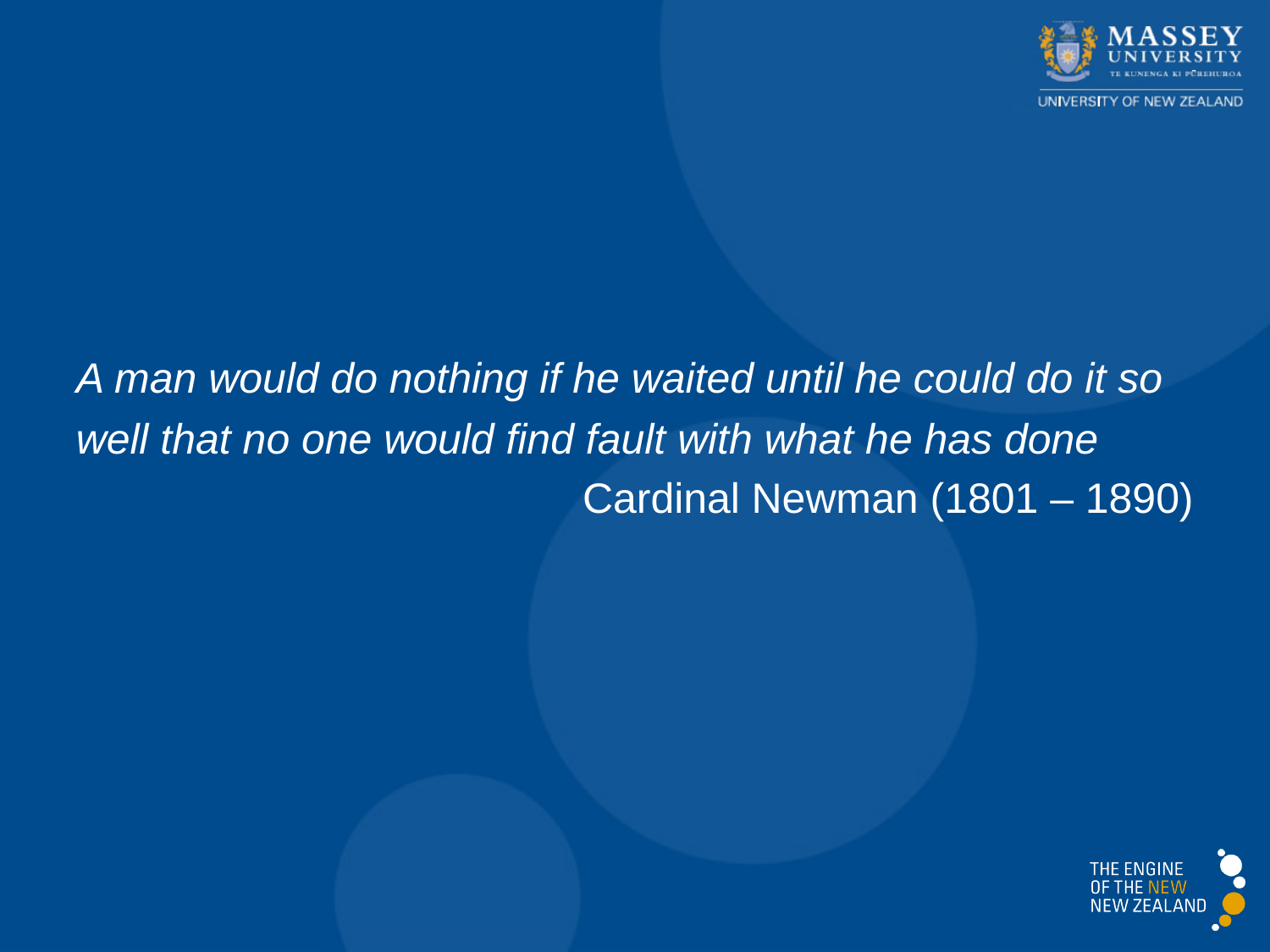

A man would do nothing if he waited until he could do it so well that no one would find fault with what he has done
Cardinal Newman (1801 – 1890)